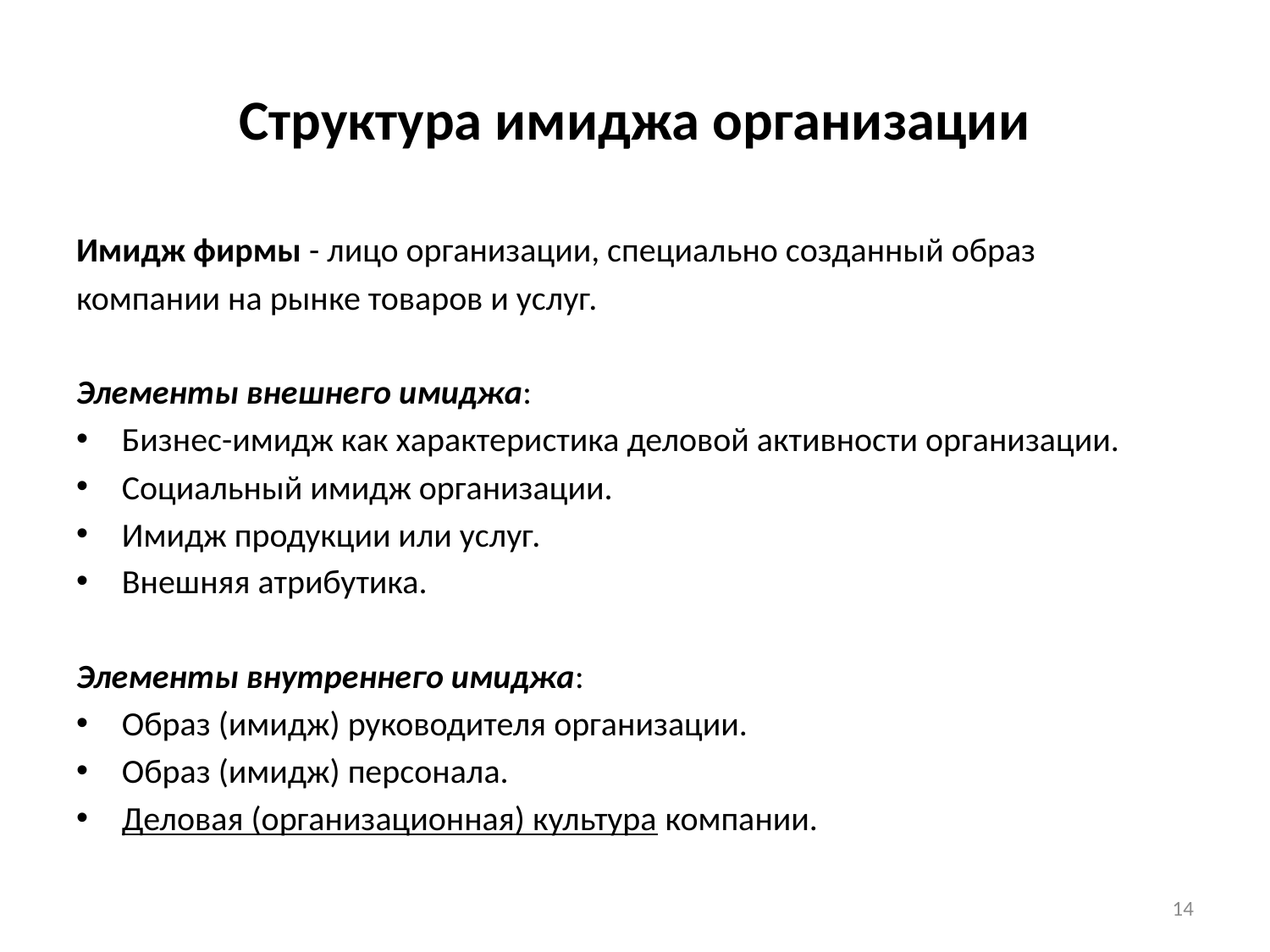

# Структура имиджа организации
Имидж фирмы - лицо организации, специально созданный образ
компании на рынке товаров и услуг.

Элементы внешнего имиджа:
Бизнес-имидж как характеристика деловой активности организации.
Социальный имидж организации.
Имидж продукции или услуг.
Внешняя атрибутика.

Элементы внутреннего имиджа:
Образ (имидж) руководителя организации.
Образ (имидж) персонала.
Деловая (организационная) культура компании.

14